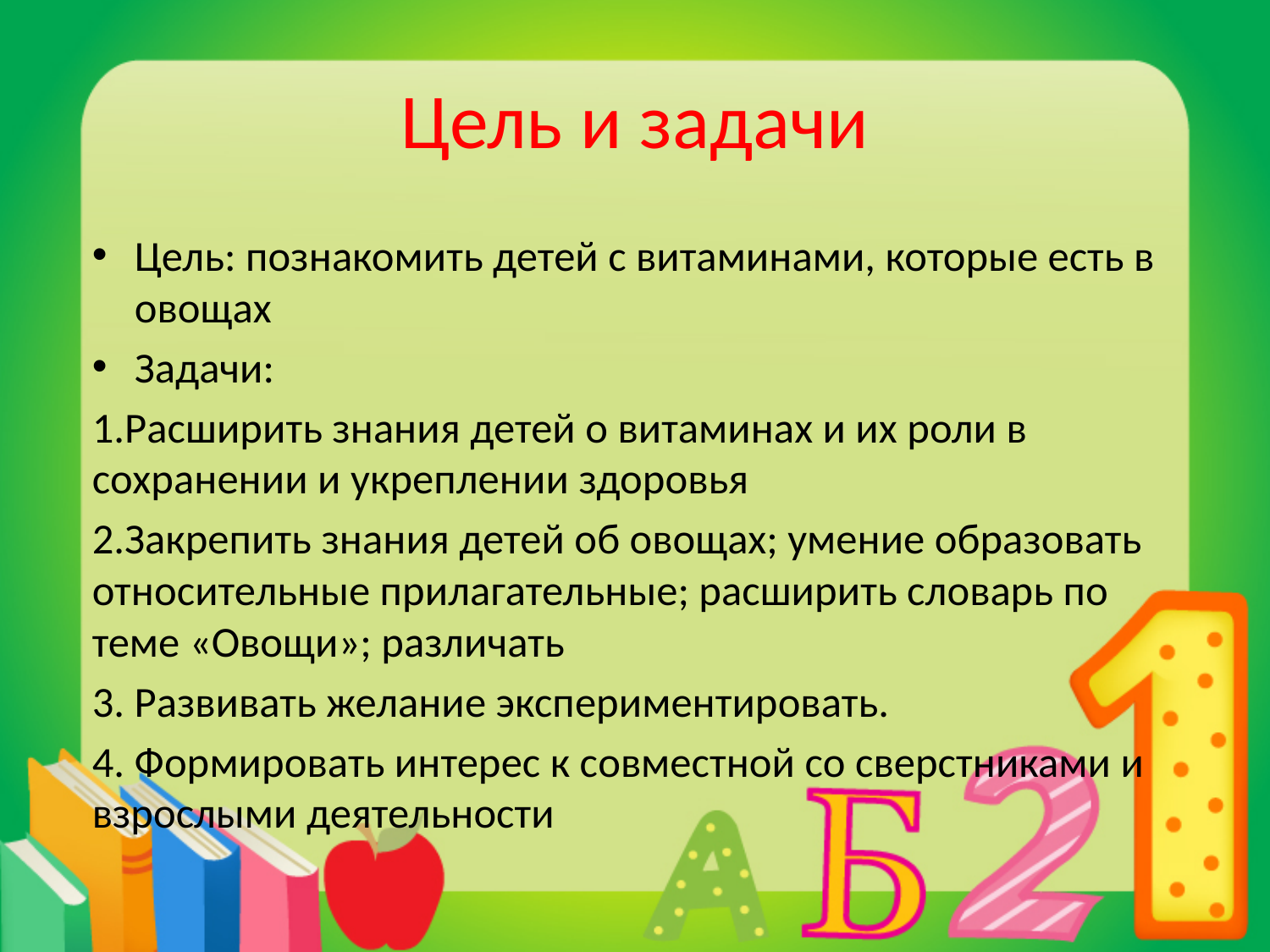

# Цель и задачи
Цель: познакомить детей с витаминами, которые есть в овощах
Задачи:
1.Расширить знания детей о витаминах и их роли в сохранении и укреплении здоровья
2.Закрепить знания детей об овощах; умение образовать относительные прилагательные; расширить словарь по теме «Овощи»; различать
3. Развивать желание экспериментировать.
4. Формировать интерес к совместной со сверстниками и взрослыми деятельности